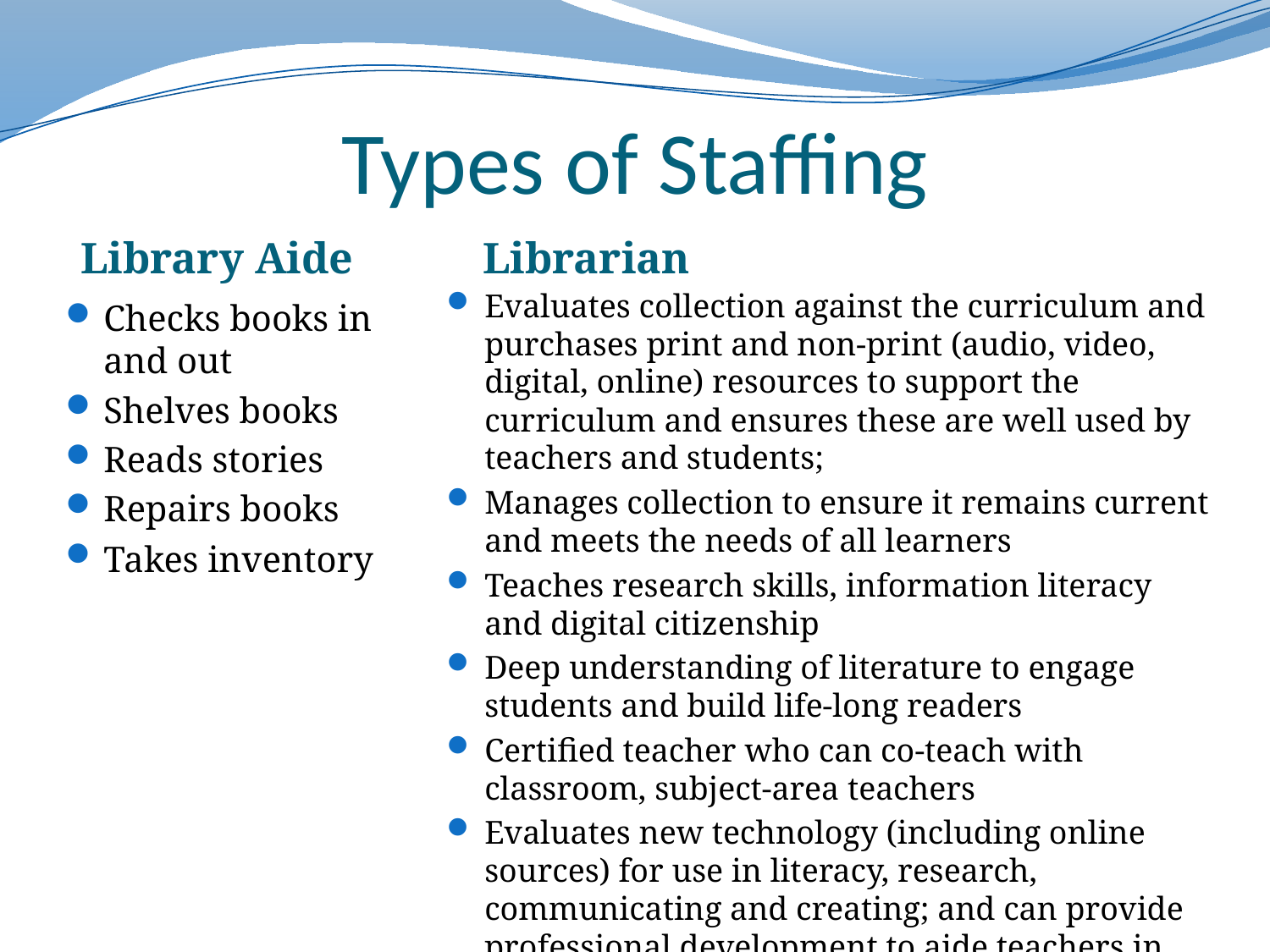

# Types of Staffing
Library Aide
Librarian
Evaluates collection against the curriculum and purchases print and non-print (audio, video, digital, online) resources to support the curriculum and ensures these are well used by teachers and students;
Manages collection to ensure it remains current and meets the needs of all learners
Teaches research skills, information literacy and digital citizenship
Deep understanding of literature to engage students and build life-long readers
Certified teacher who can co-teach with classroom, subject-area teachers
Evaluates new technology (including online sources) for use in literacy, research, communicating and creating; and can provide professional development to aide teachers in using these resources
Checks books in and out
Shelves books
Reads stories
Repairs books
Takes inventory